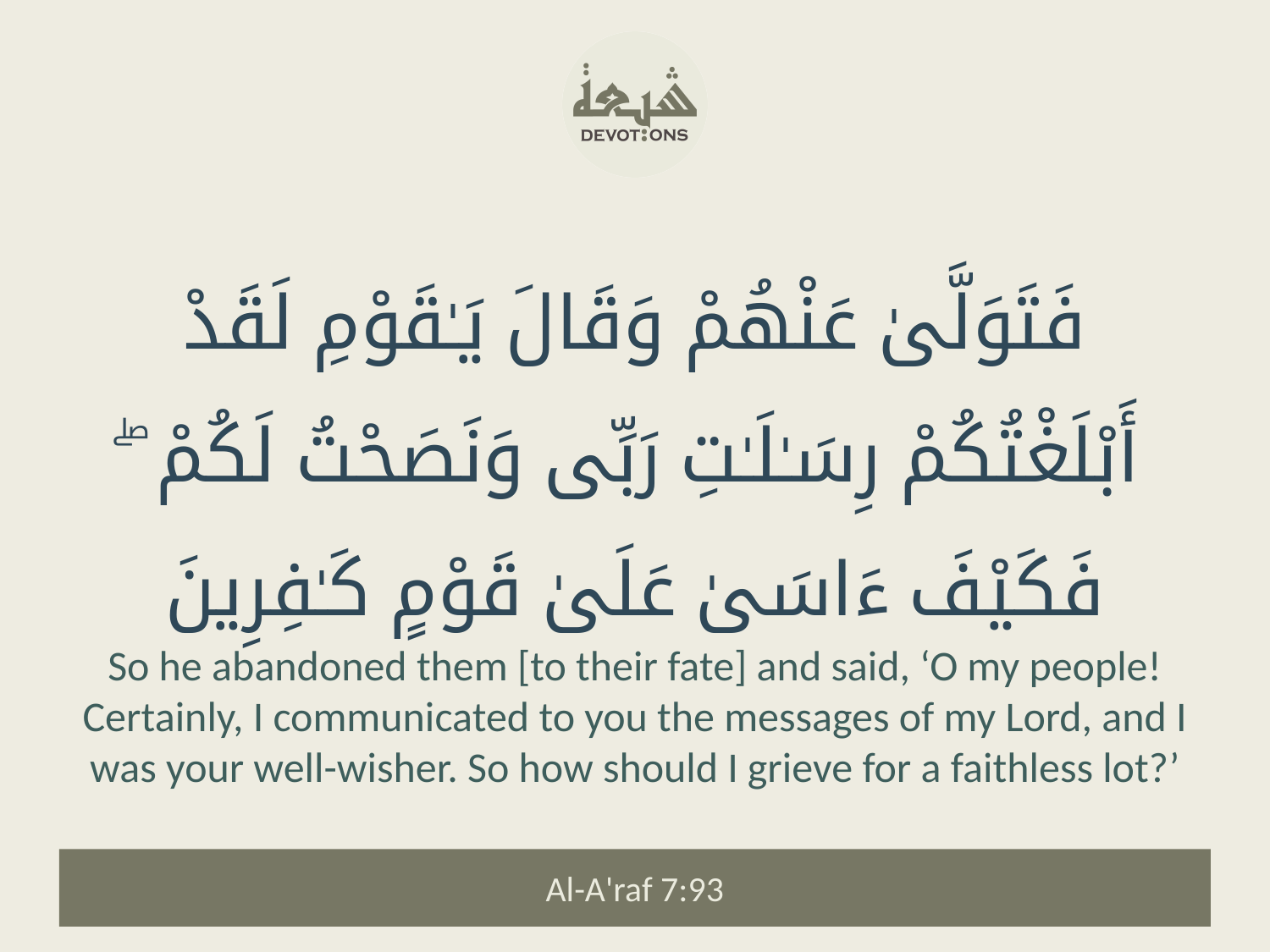

فَتَوَلَّىٰ عَنْهُمْ وَقَالَ يَـٰقَوْمِ لَقَدْ أَبْلَغْتُكُمْ رِسَـٰلَـٰتِ رَبِّى وَنَصَحْتُ لَكُمْ ۖ فَكَيْفَ ءَاسَىٰ عَلَىٰ قَوْمٍ كَـٰفِرِينَ
So he abandoned them [to their fate] and said, ‘O my people! Certainly, I communicated to you the messages of my Lord, and I was your well-wisher. So how should I grieve for a faithless lot?’
Al-A'raf 7:93